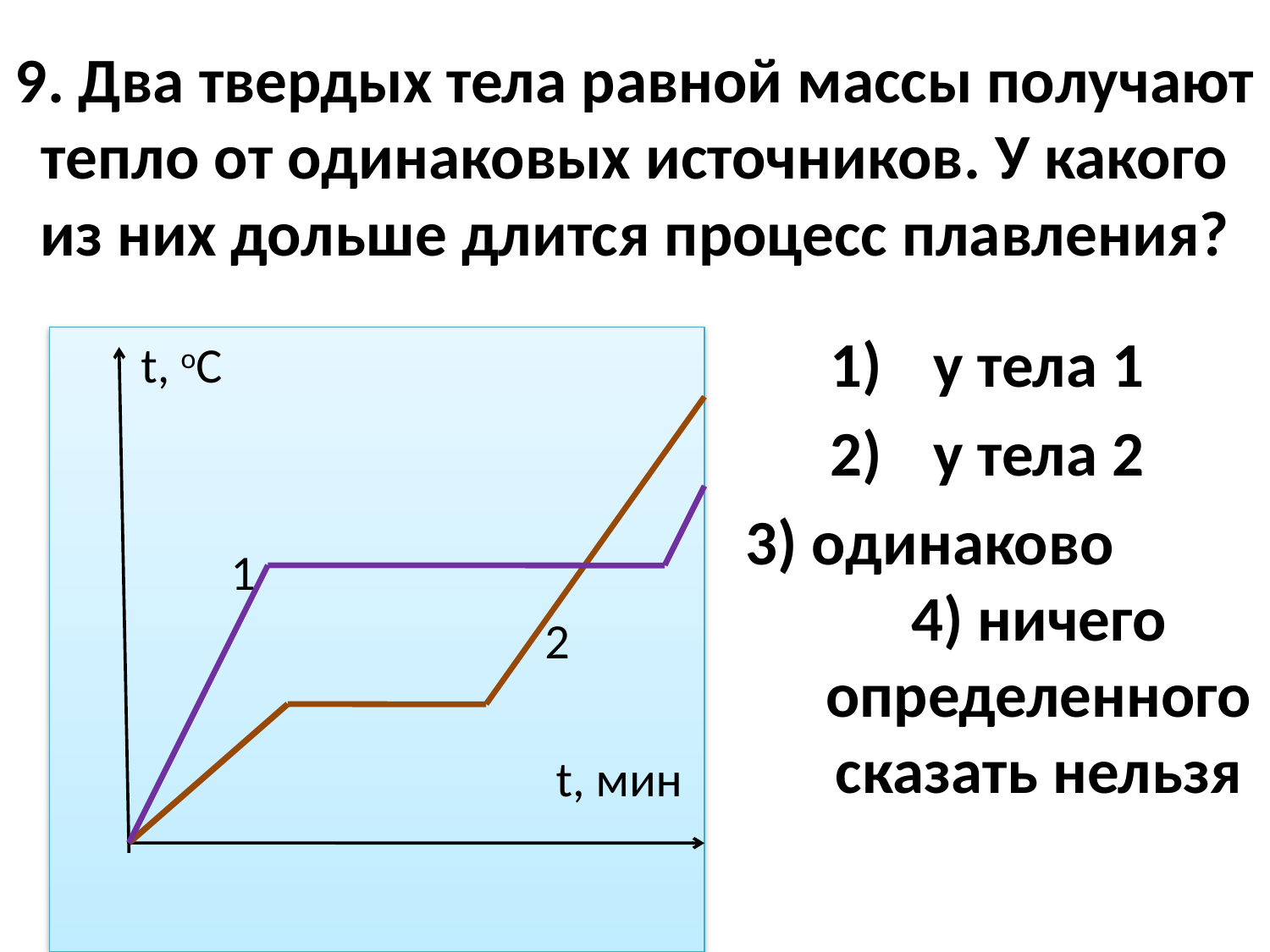

# 9. Два твердых тела равной массы получают тепло от одинаковых источников. У какого из них дольше длится процесс плавления?
у тела 1
у тела 2
3) одинаково         4) ничего определенного сказать нельзя
       t, oC

               1
                                           2

                                            t, мин